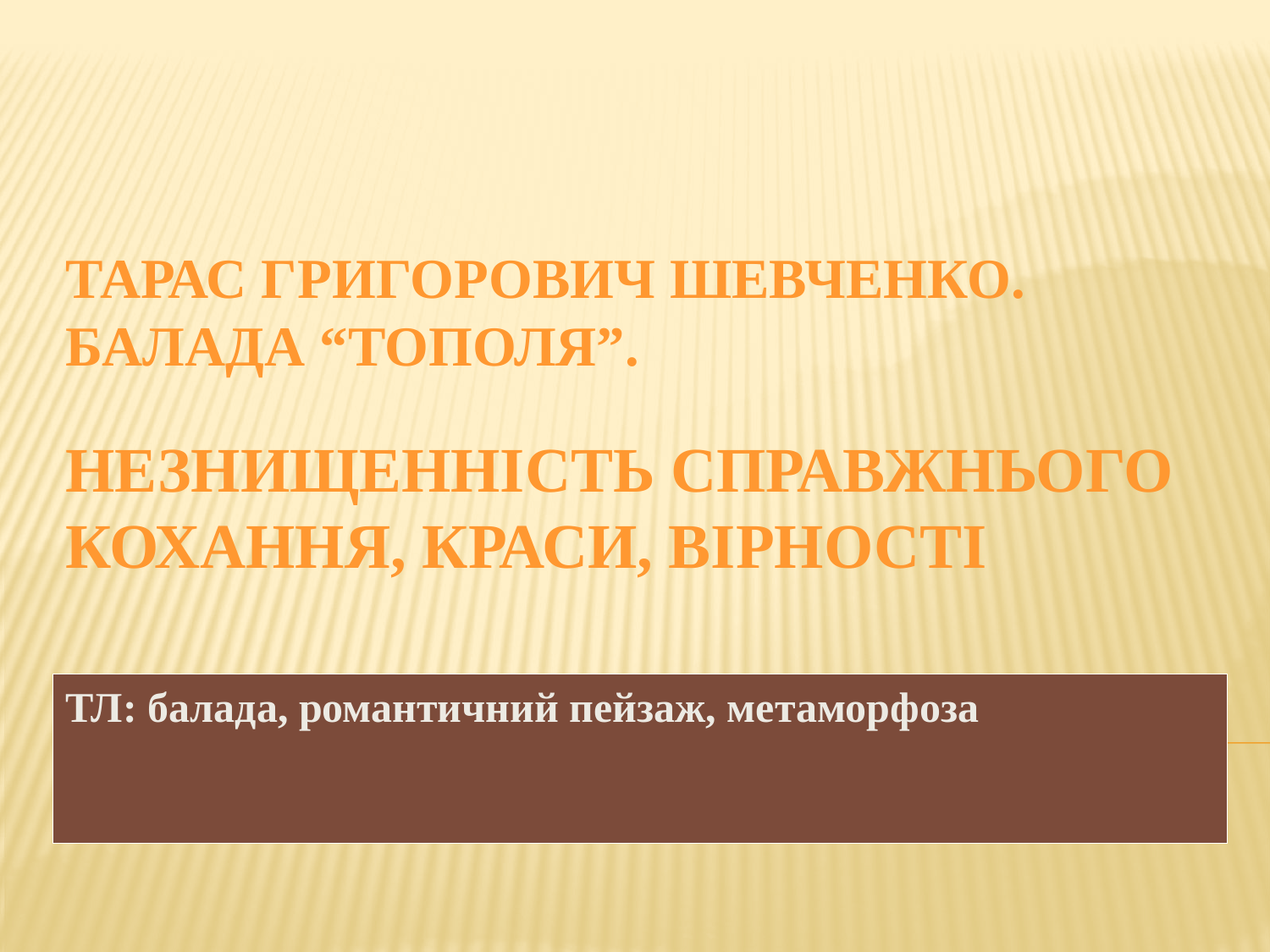

Тарас Григорович Шевченко.  Балада “Тополя”.

Незнищенність справжнього кохання, краси, вірності

# ТЛ: балада, романтичний пейзаж, метаморфоза